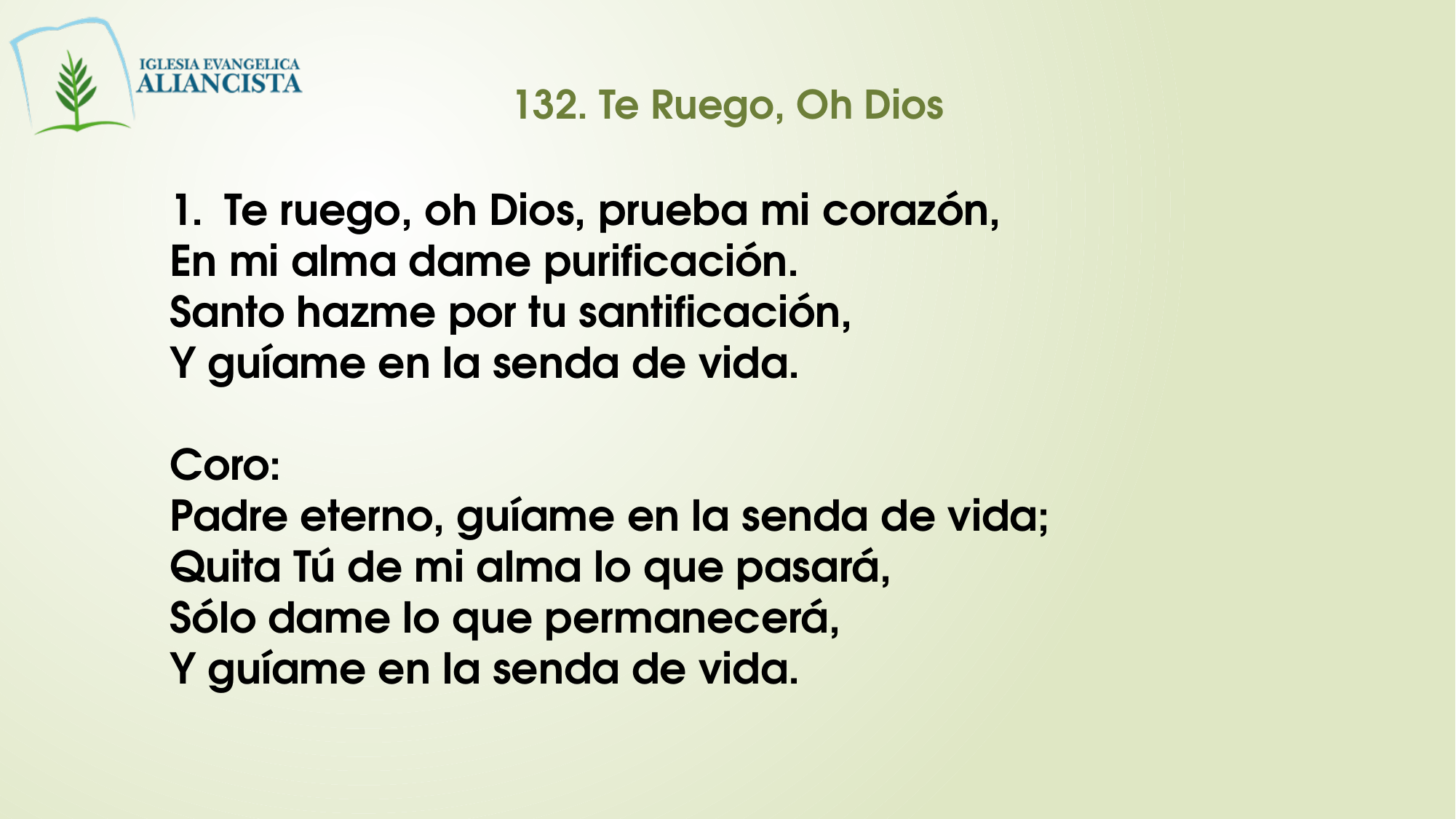

132. Te Ruego, Oh Dios
Te ruego, oh Dios, prueba mi corazón,
En mi alma dame purificación.
Santo hazme por tu santificación,
Y guíame en la senda de vida.

Coro:
Padre eterno, guíame en la senda de vida;
Quita Tú de mi alma lo que pasará,
Sólo dame lo que permanecerá,
Y guíame en la senda de vida.